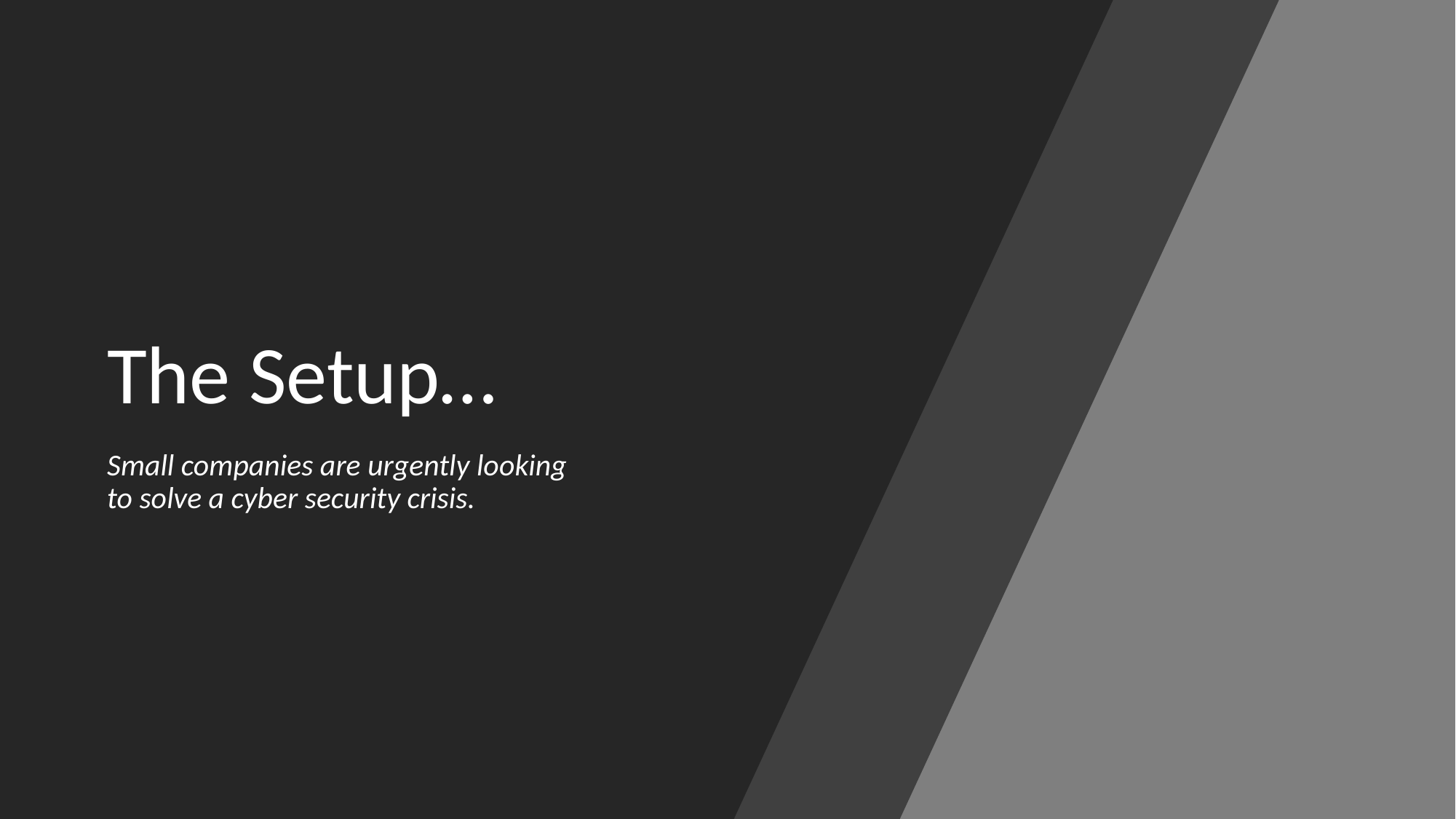

# The Setup…
Small companies are urgently looking to solve a cyber security crisis.